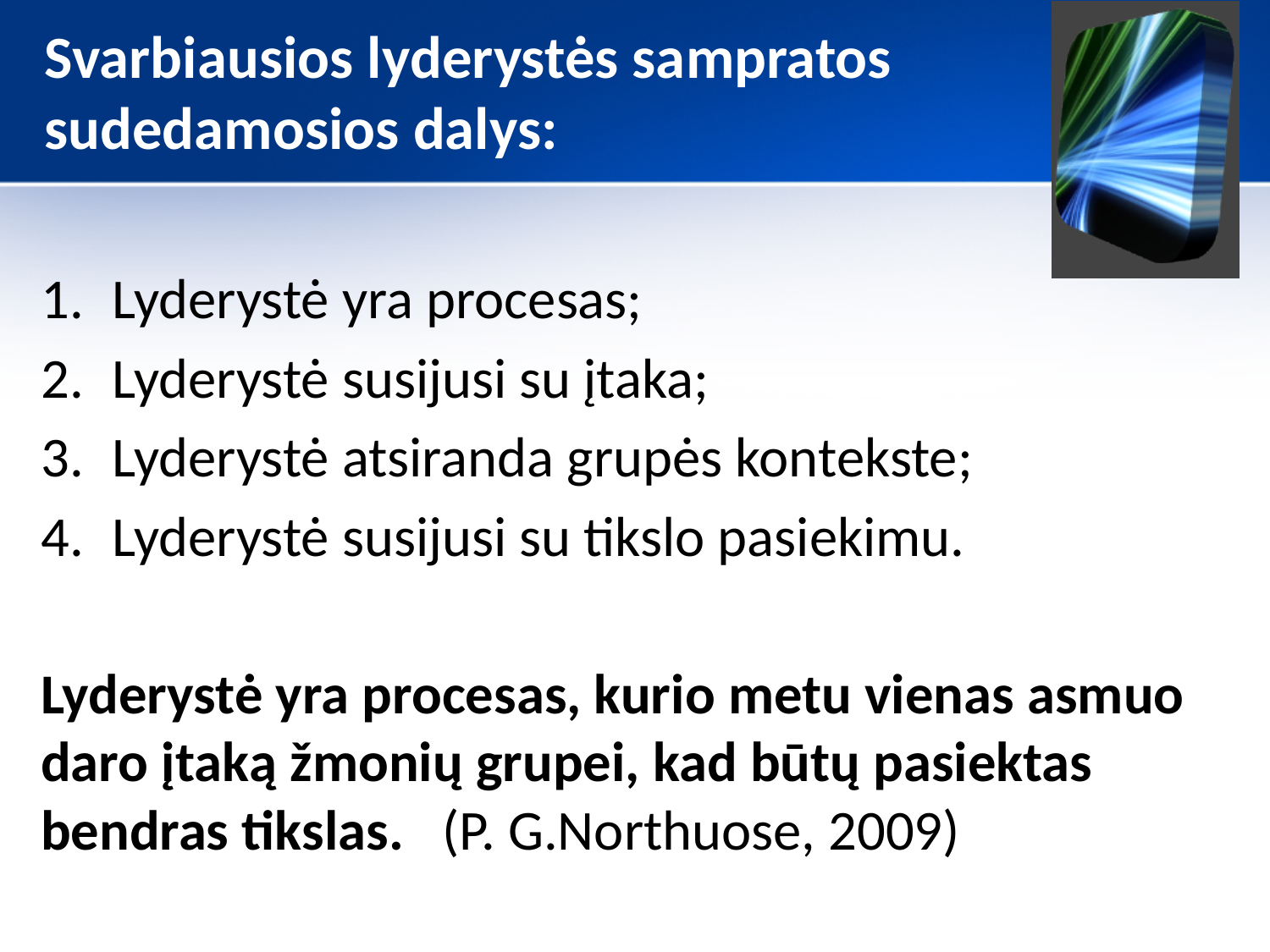

# Svarbiausios lyderystės sampratos sudedamosios dalys:
Lyderystė yra procesas;
Lyderystė susijusi su įtaka;
Lyderystė atsiranda grupės kontekste;
Lyderystė susijusi su tikslo pasiekimu.

Lyderystė yra procesas, kurio metu vienas asmuo daro įtaką žmonių grupei, kad būtų pasiektas bendras tikslas.   (P. G.Northuose, 2009)